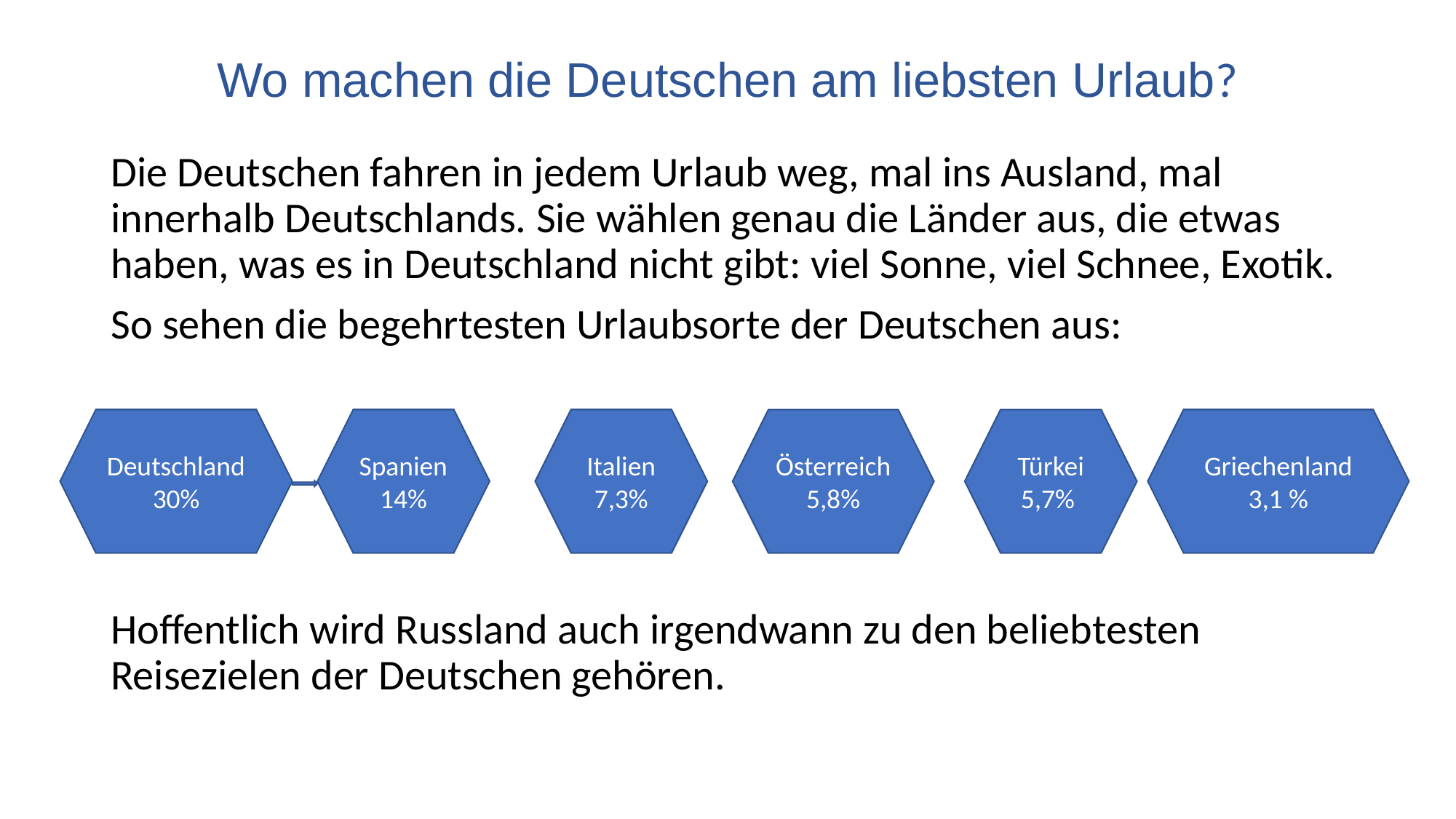

# Wo machen die Deutschen am liebsten Urlaub?
Die Deutschen fahren in jedem Urlaub weg, mal ins Ausland, mal innerhalb Deutschlands. Sie wählen genau die Länder aus, die etwas haben, was es in Deutschland nicht gibt: viel Sonne, viel Schnee, Exotik.
So sehen die begehrtesten Urlaubsorte der Deutschen aus:

Hoffentlich wird Russland auch irgendwann zu den beliebtesten Reisezielen der Deutschen gehören.
Türkei
5,7%
Griechenland 3,1 %
Österreich 5,8%
Italien 7,3%
Deutschland 30%
Spanien14%